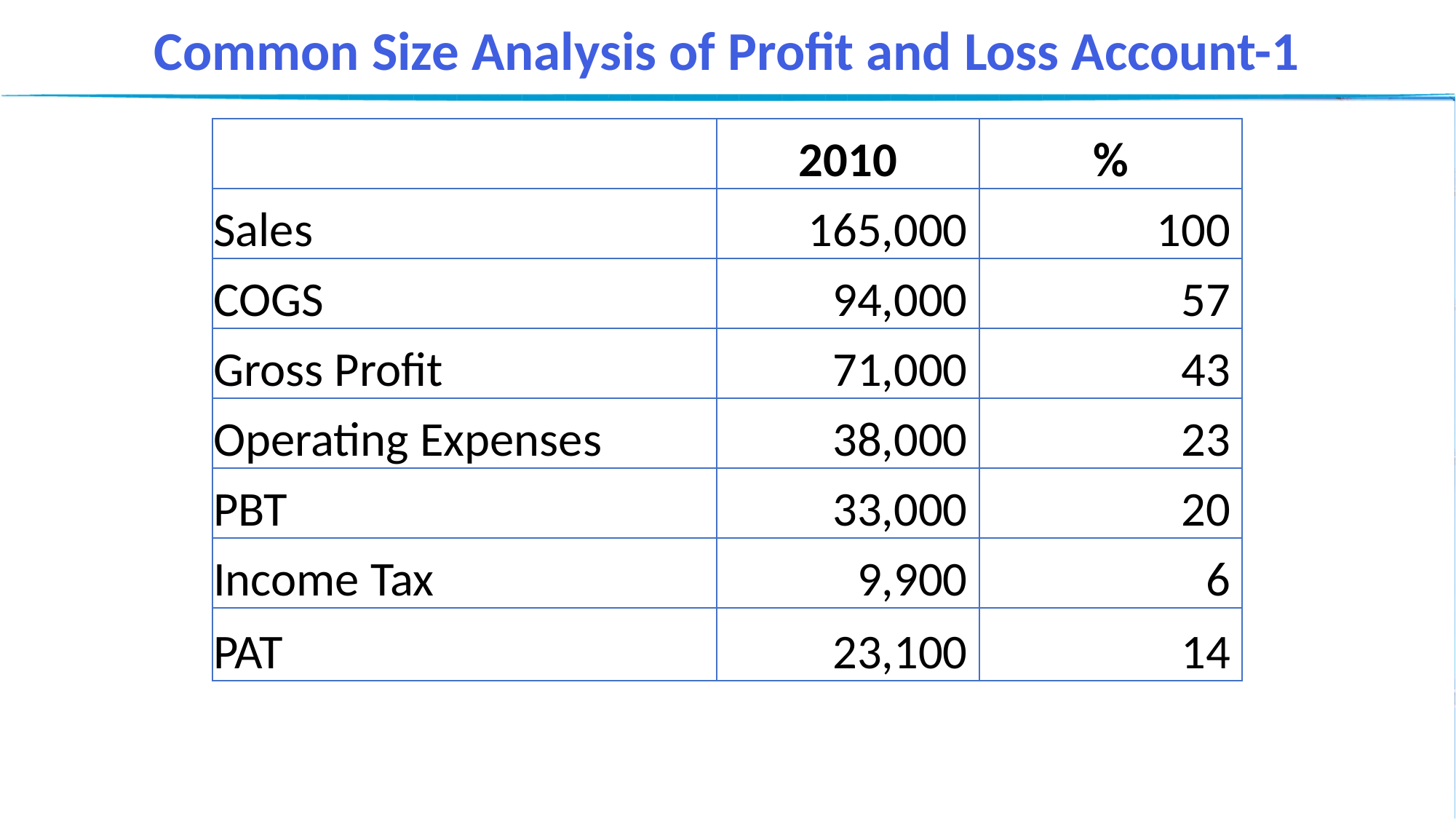

Common Size Analysis of Profit and Loss Account-1

|  | 2010 | % |
| --- | --- | --- |
| Sales | 165,000 | 100 |
| COGS | 94,000 | 57 |
| Gross Profit | 71,000 | 43 |
| Operating Expenses | 38,000 | 23 |
| PBT | 33,000 | 20 |
| Income Tax | 9,900 | 6 |
| PAT | 23,100 | 14 |